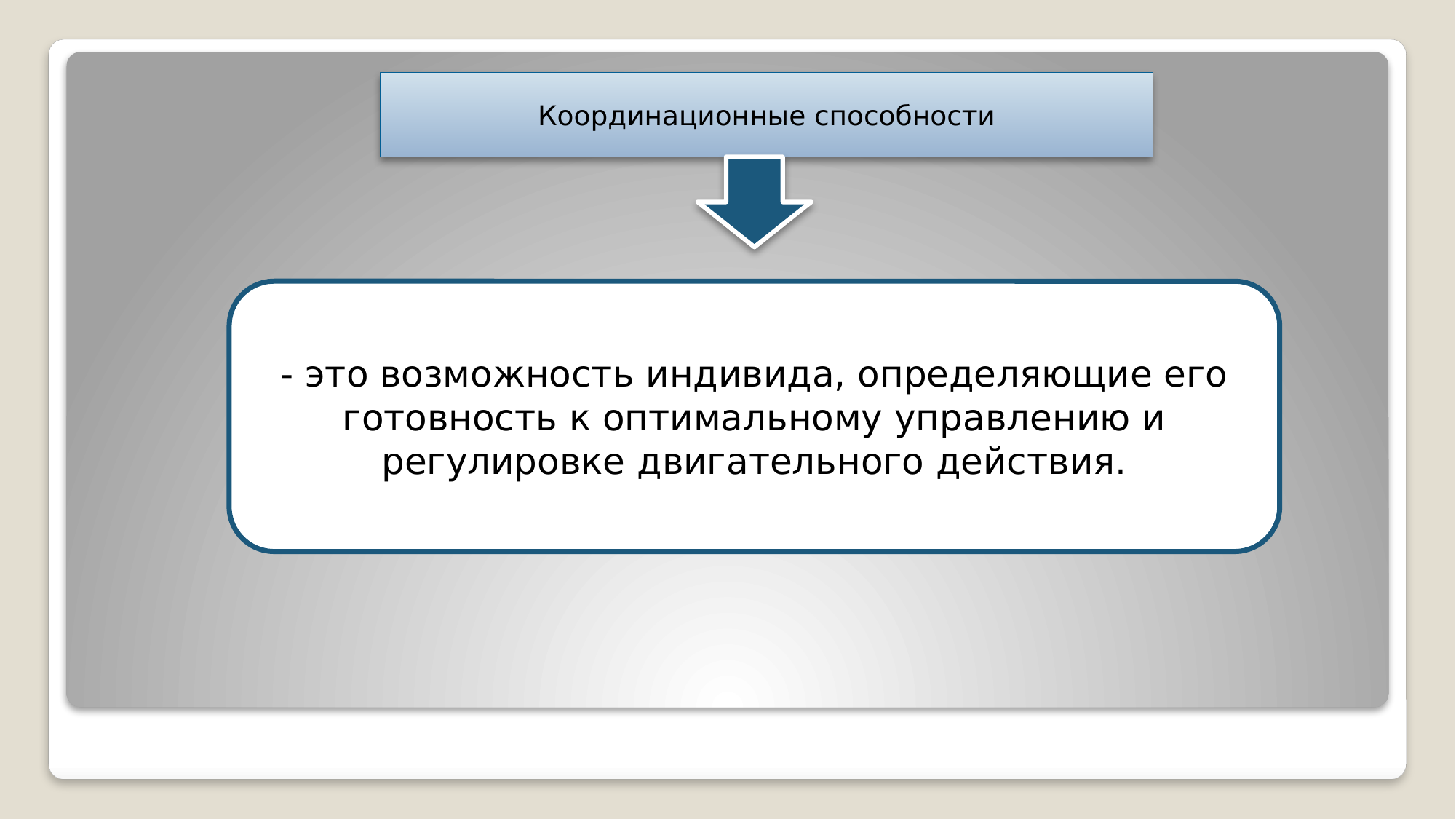

Координационные способности

- это возможность индивида, определяющие его готовность к оптимальному управлению и регулировке двигательного действия.